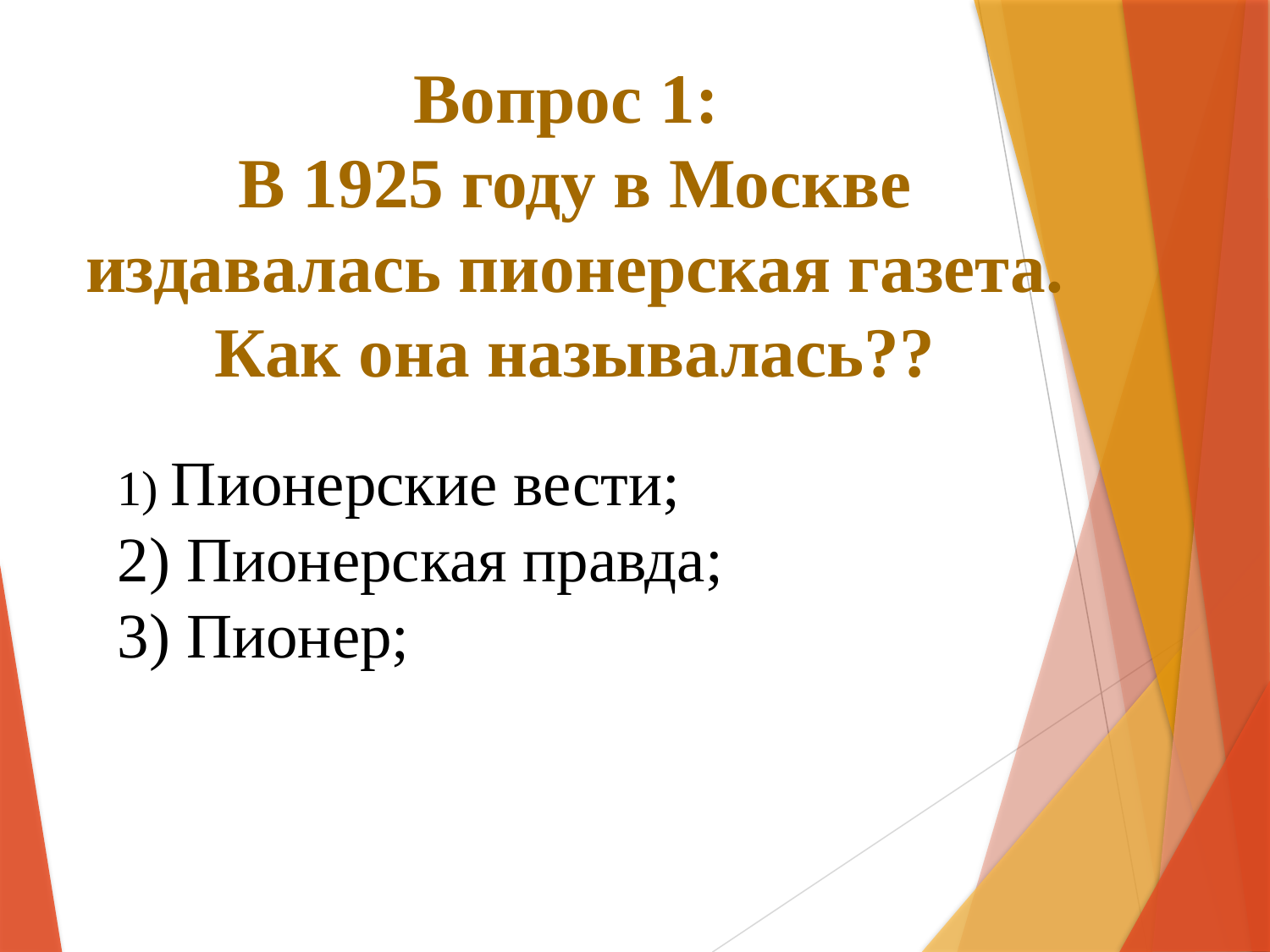

# Вопрос 1: В 1925 году в Москве издавалась пионерская газета. Как она называлась??
1) Пионерские вести;
2) Пионерская правда;
3) Пионер;